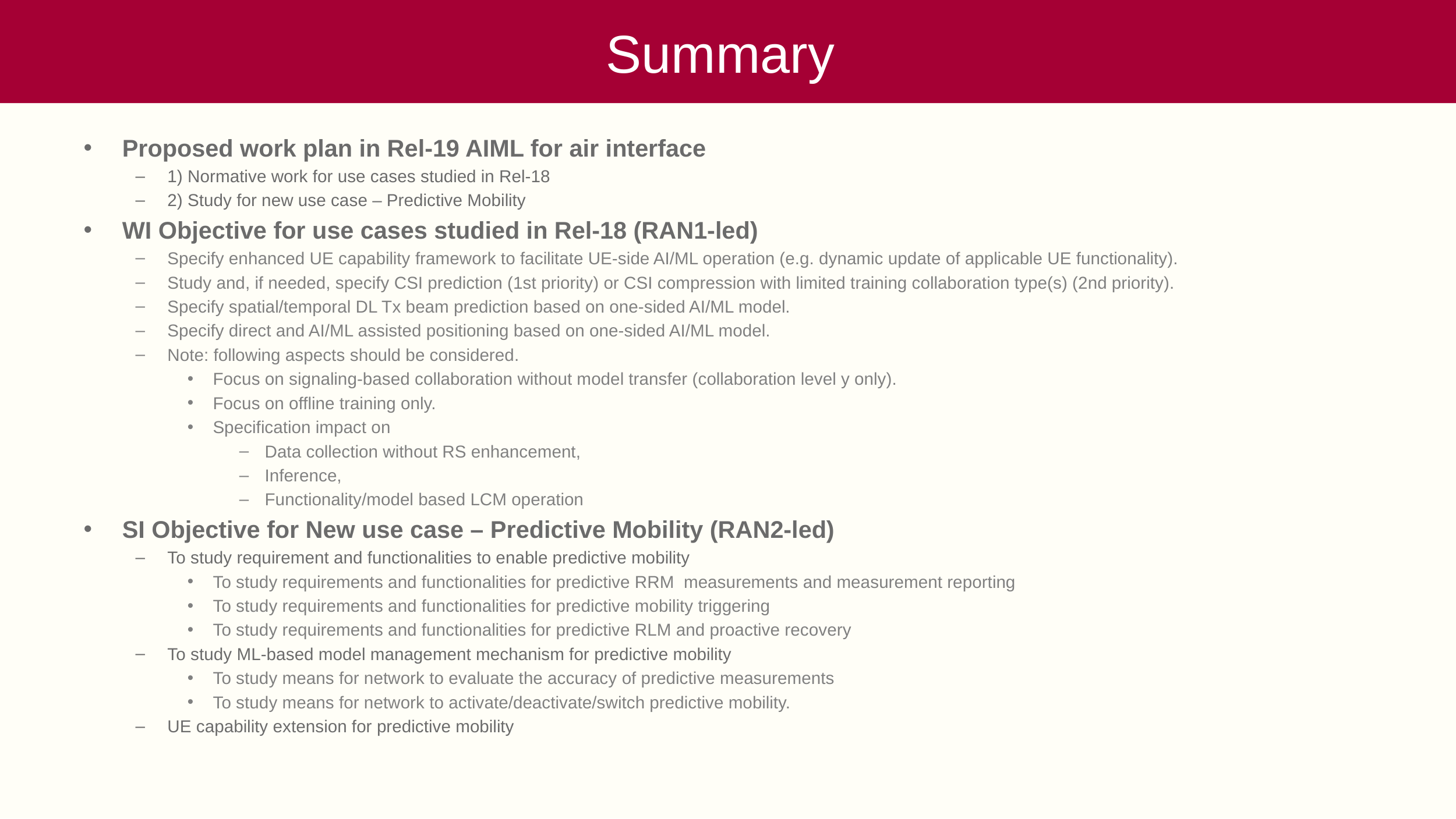

# Summary
Proposed work plan in Rel-19 AIML for air interface
1) Normative work for use cases studied in Rel-18
2) Study for new use case – Predictive Mobility
WI Objective for use cases studied in Rel-18 (RAN1-led)
Specify enhanced UE capability framework to facilitate UE-side AI/ML operation (e.g. dynamic update of applicable UE functionality).
Study and, if needed, specify CSI prediction (1st priority) or CSI compression with limited training collaboration type(s) (2nd priority).
Specify spatial/temporal DL Tx beam prediction based on one-sided AI/ML model.
Specify direct and AI/ML assisted positioning based on one-sided AI/ML model.
Note: following aspects should be considered.
Focus on signaling-based collaboration without model transfer (collaboration level y only).
Focus on offline training only.
Specification impact on
Data collection without RS enhancement,
Inference,
Functionality/model based LCM operation
SI Objective for New use case – Predictive Mobility (RAN2-led)
To study requirement and functionalities to enable predictive mobility
To study requirements and functionalities for predictive RRM  measurements and measurement reporting
To study requirements and functionalities for predictive mobility triggering
To study requirements and functionalities for predictive RLM and proactive recovery
To study ML-based model management mechanism for predictive mobility
To study means for network to evaluate the accuracy of predictive measurements
To study means for network to activate/deactivate/switch predictive mobility.
UE capability extension for predictive mobility